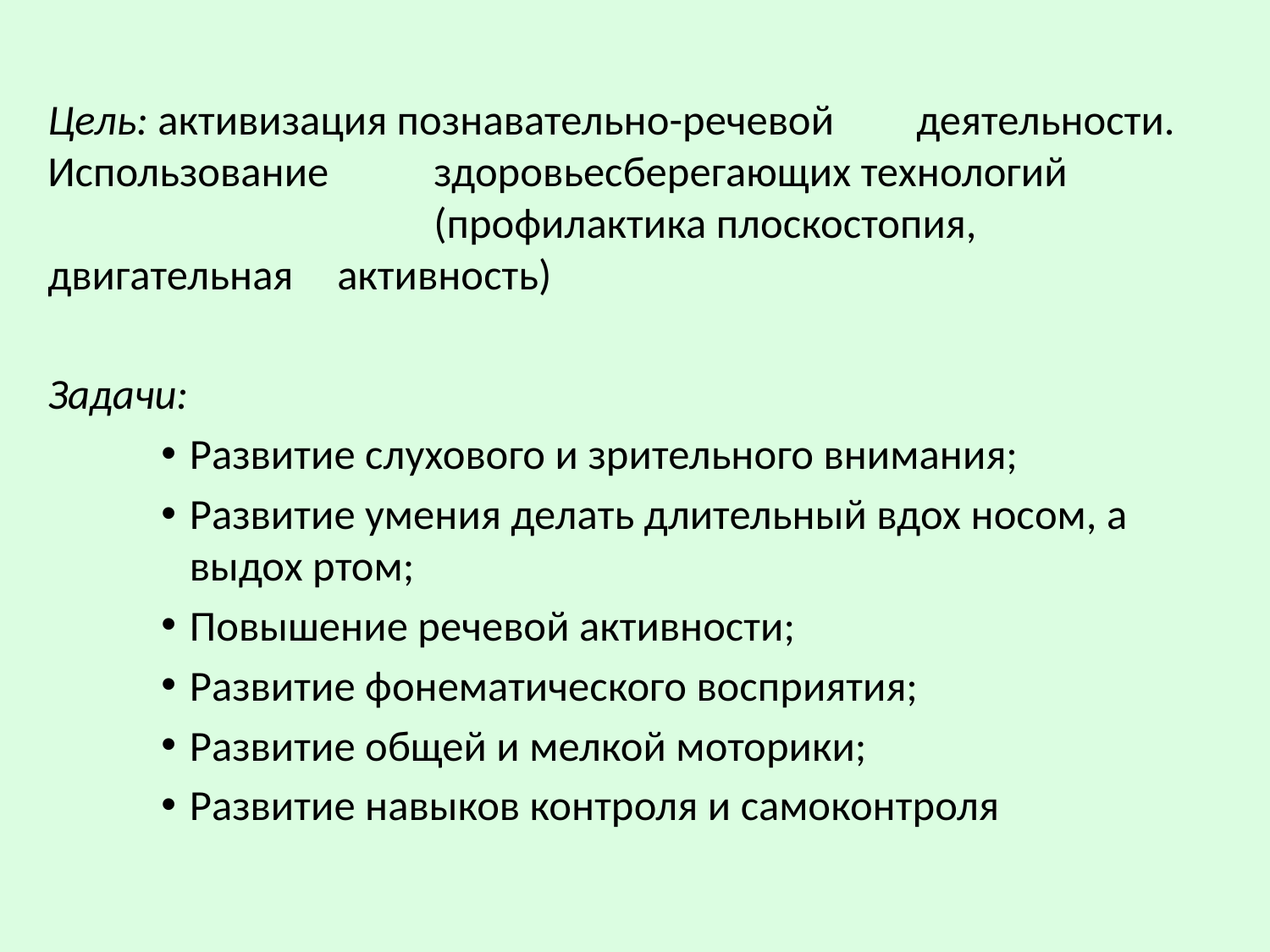

Цель: активизация познавательно-речевой    	деятельности. Использование 	здоровьесберегающих технологий                                                    	(профилактика плоскостопия, двигательная 	активность)

Задачи:
Развитие слухового и зрительного внимания;
Развитие умения делать длительный вдох носом, а  выдох ртом;
Повышение речевой активности;
Развитие фонематического восприятия;
Развитие общей и мелкой моторики;
Развитие навыков контроля и самоконтроля